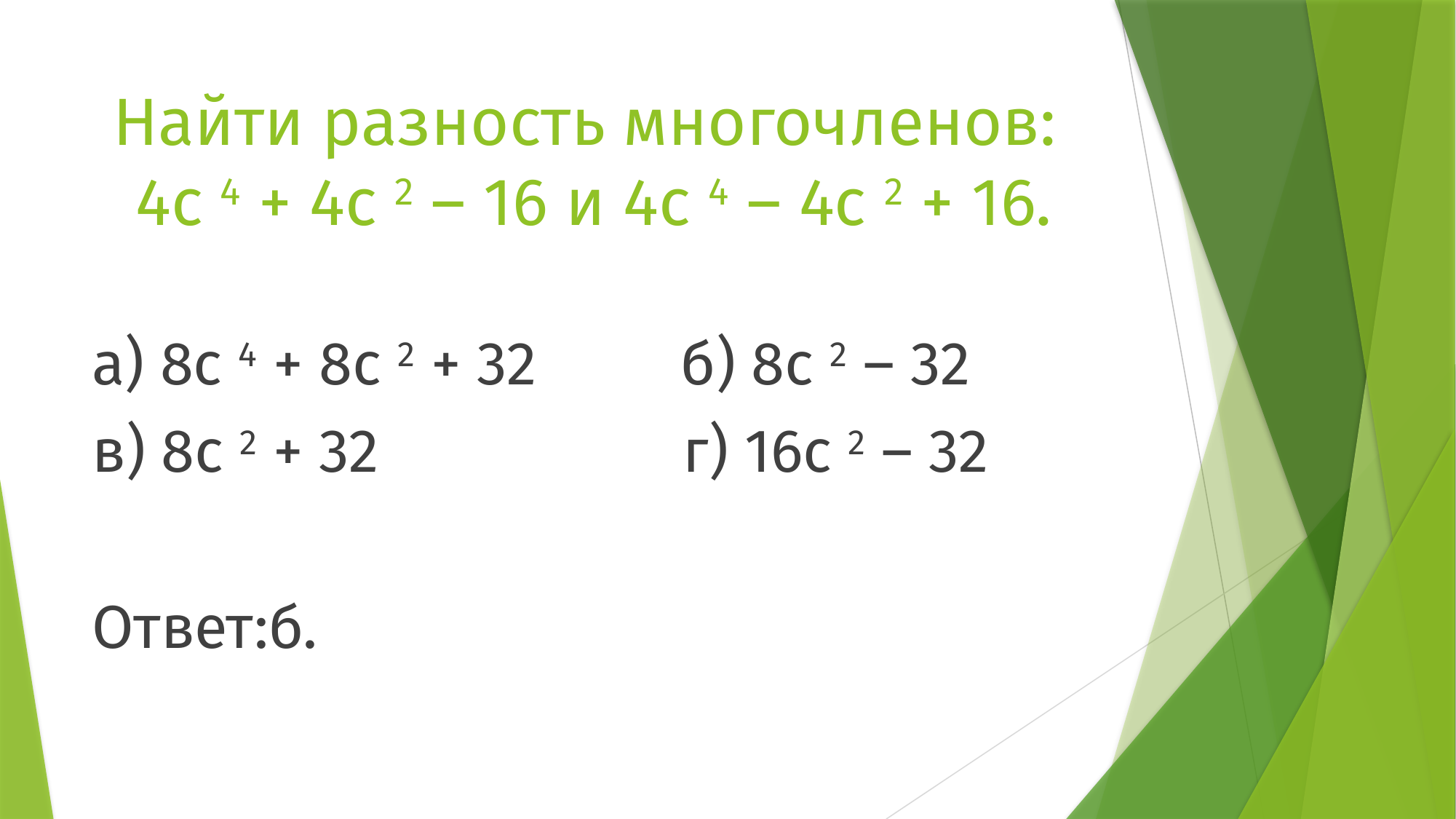

# Найти разность многочленов: 4с 4 + 4с 2 – 16 и 4с 4 – 4с 2 + 16.
а) 8с 4 + 8с 2 + 32         б) 8с 2 – 32
в) 8с 2 + 32                   г) 16с 2 – 32

Ответ:б.